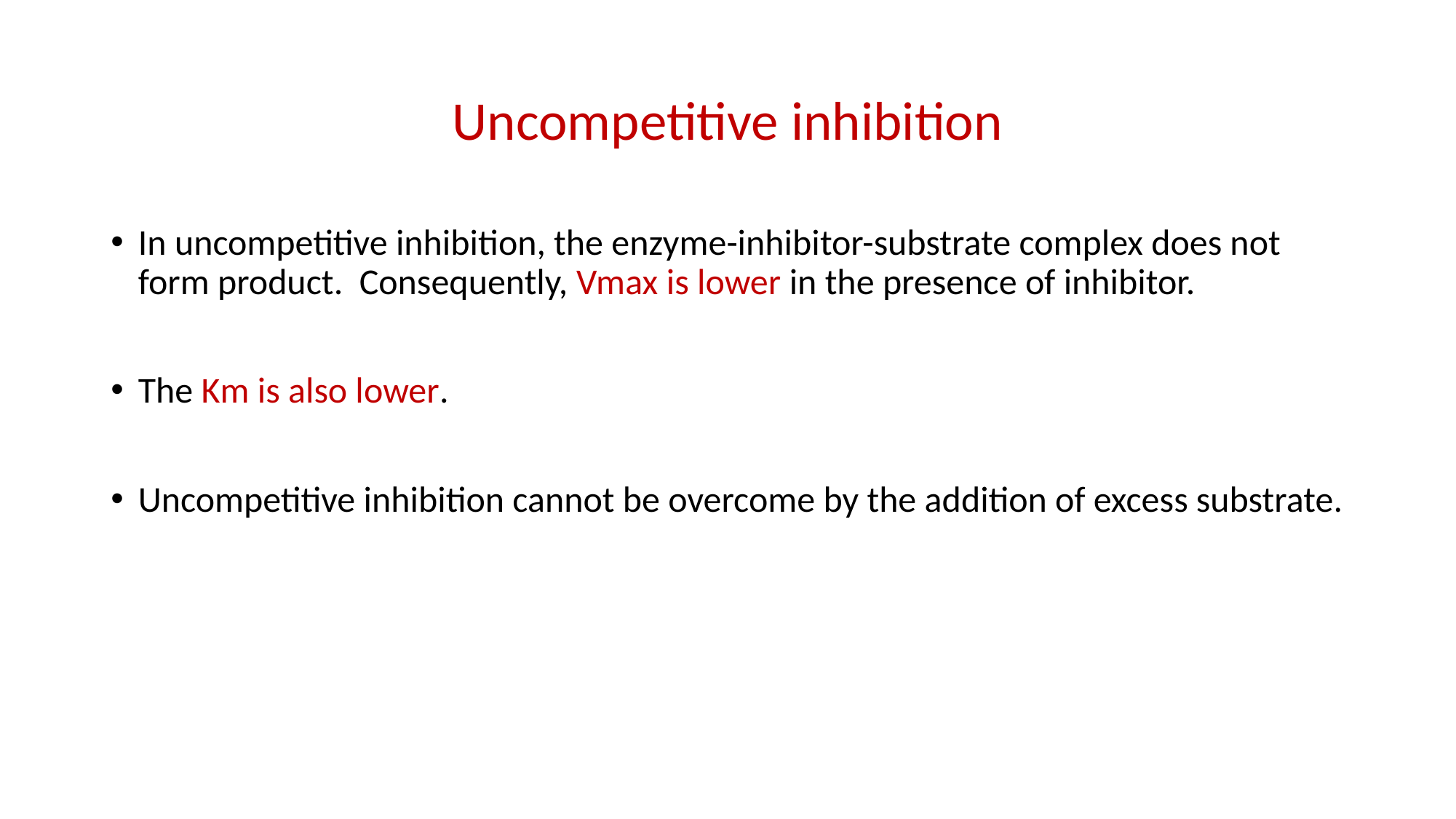

# Uncompetitive inhibition
In uncompetitive inhibition, the enzyme-inhibitor-substrate complex does not form product.  Consequently, Vmax is lower in the presence of inhibitor.

The Km is also lower.

Uncompetitive inhibition cannot be overcome by the addition of excess substrate.